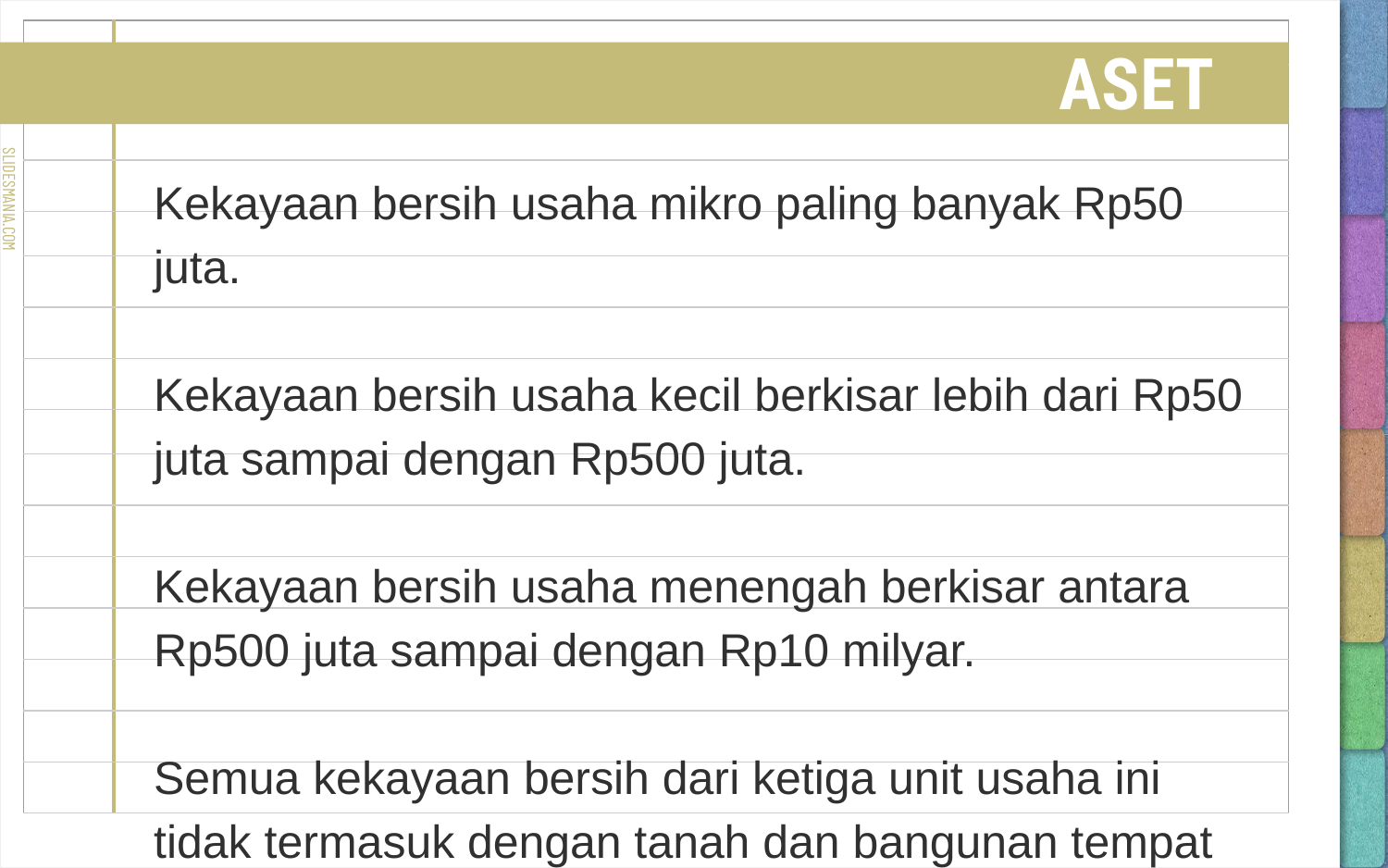

# ASET
Kekayaan bersih usaha mikro paling banyak Rp50 juta.

Kekayaan bersih usaha kecil berkisar lebih dari Rp50 juta sampai dengan Rp500 juta.

Kekayaan bersih usaha menengah berkisar antara Rp500 juta sampai dengan Rp10 milyar.

Semua kekayaan bersih dari ketiga unit usaha ini tidak termasuk dengan tanah dan bangunan tempat usaha.